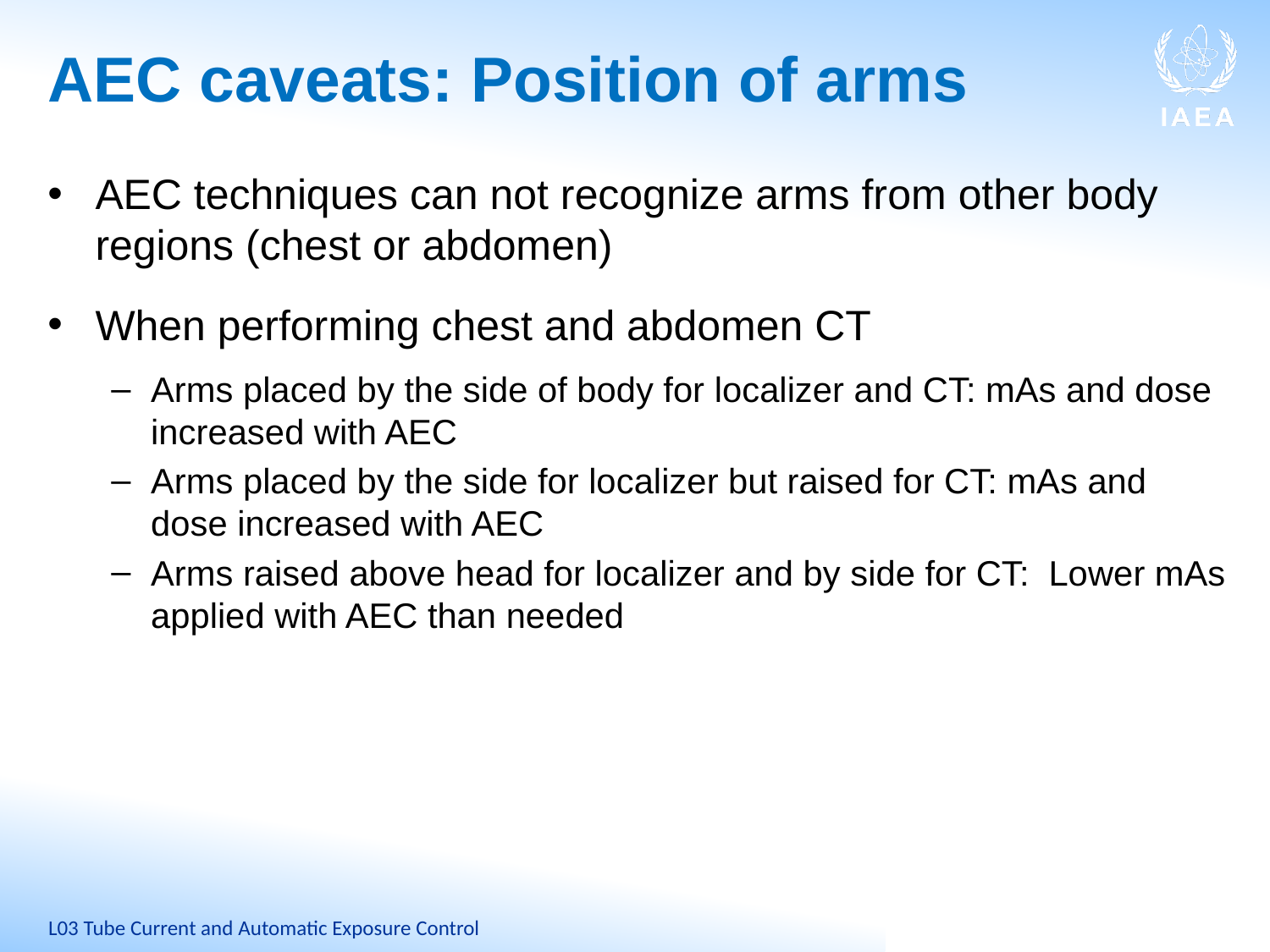

# AEC caveats: Position of arms
AEC techniques can not recognize arms from other body regions (chest or abdomen)
When performing chest and abdomen CT
Arms placed by the side of body for localizer and CT: mAs and dose increased with AEC
Arms placed by the side for localizer but raised for CT: mAs and dose increased with AEC
Arms raised above head for localizer and by side for CT:  Lower mAs applied with AEC than needed